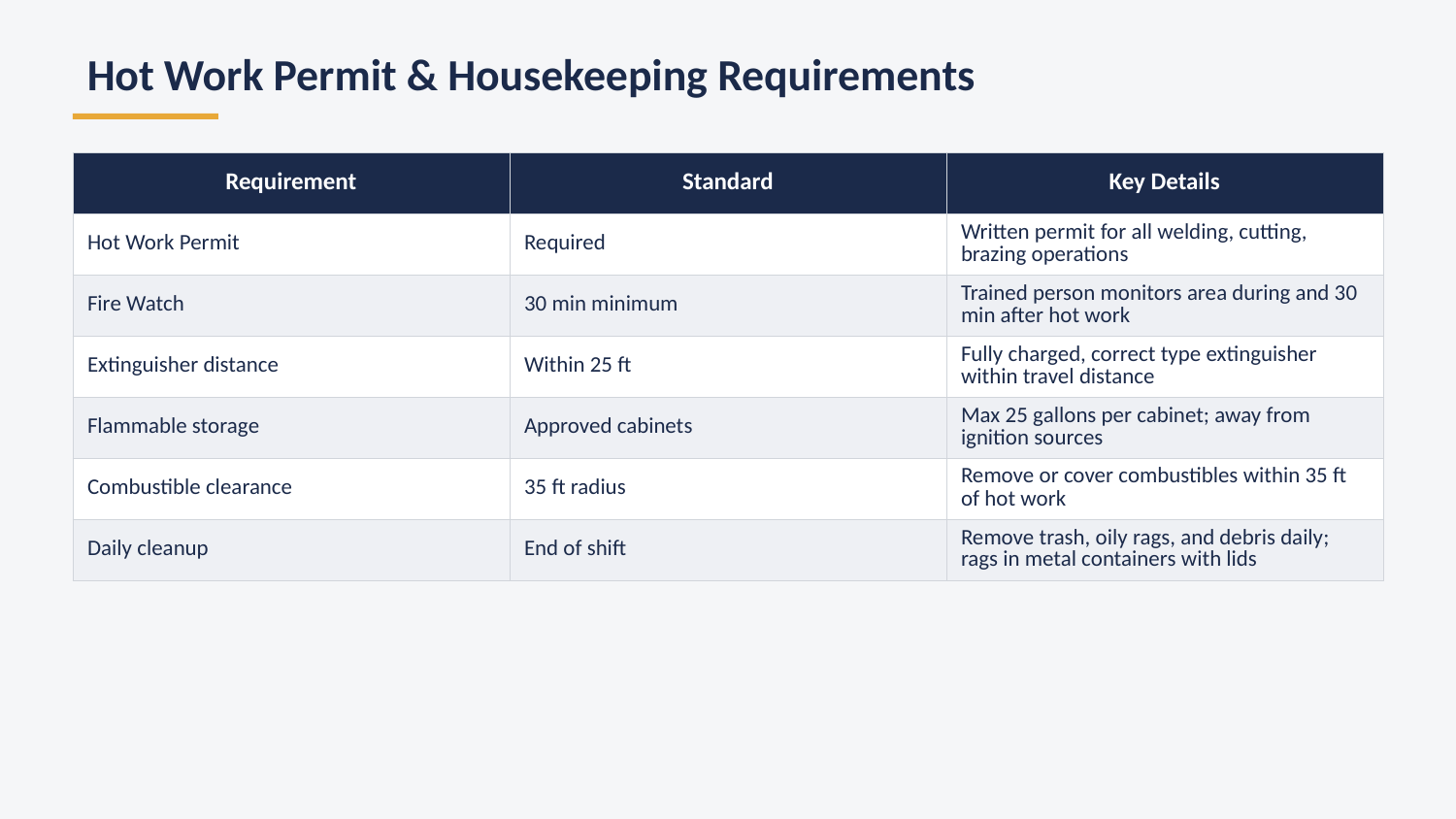

Hot Work Permit & Housekeeping Requirements

| Requirement | Standard | Key Details |
| --- | --- | --- |
| Hot Work Permit | Required | Written permit for all welding, cutting, brazing operations |
| Fire Watch | 30 min minimum | Trained person monitors area during and 30 min after hot work |
| Extinguisher distance | Within 25 ft | Fully charged, correct type extinguisher within travel distance |
| Flammable storage | Approved cabinets | Max 25 gallons per cabinet; away from ignition sources |
| Combustible clearance | 35 ft radius | Remove or cover combustibles within 35 ft of hot work |
| Daily cleanup | End of shift | Remove trash, oily rags, and debris daily; rags in metal containers with lids |